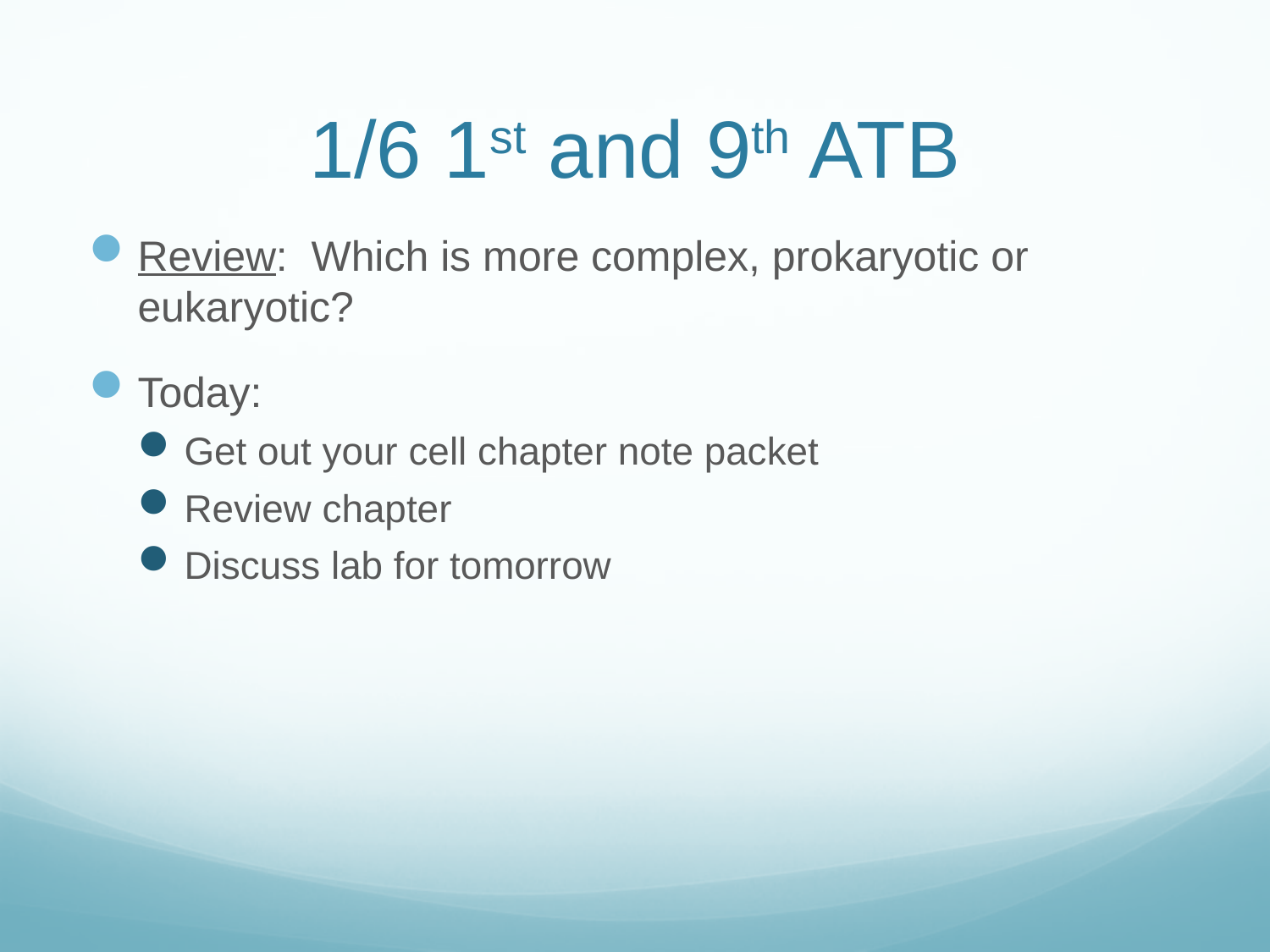

# 1/6 1st and 9th ATB
Review:  Which is more complex, prokaryotic or eukaryotic?
Today:
Get out your cell chapter note packet
Review chapter
Discuss lab for tomorrow